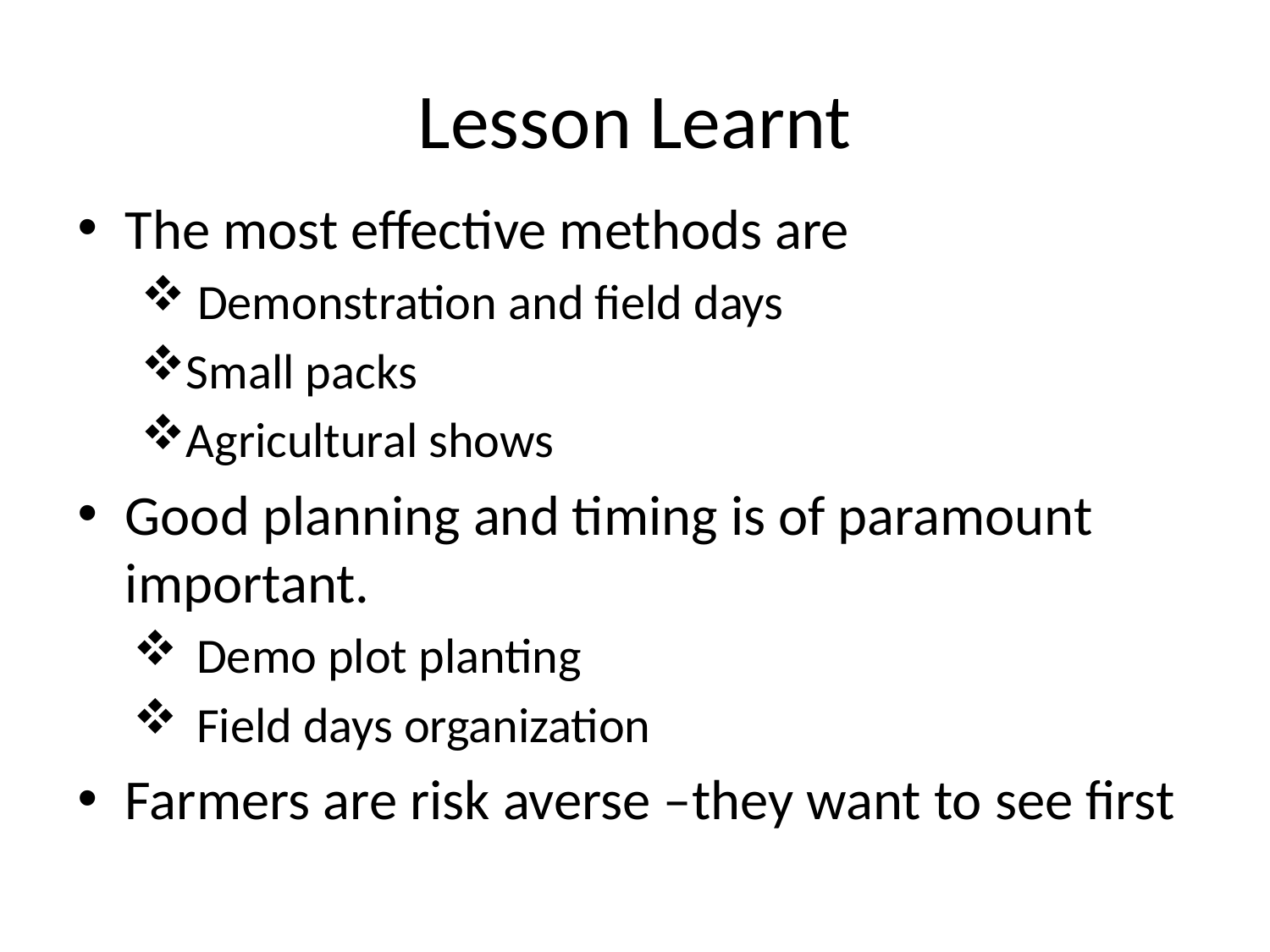

# Lesson Learnt
The most effective methods are
 Demonstration and field days
Small packs
Agricultural shows
Good planning and timing is of paramount important.
Demo plot planting
Field days organization
Farmers are risk averse –they want to see first